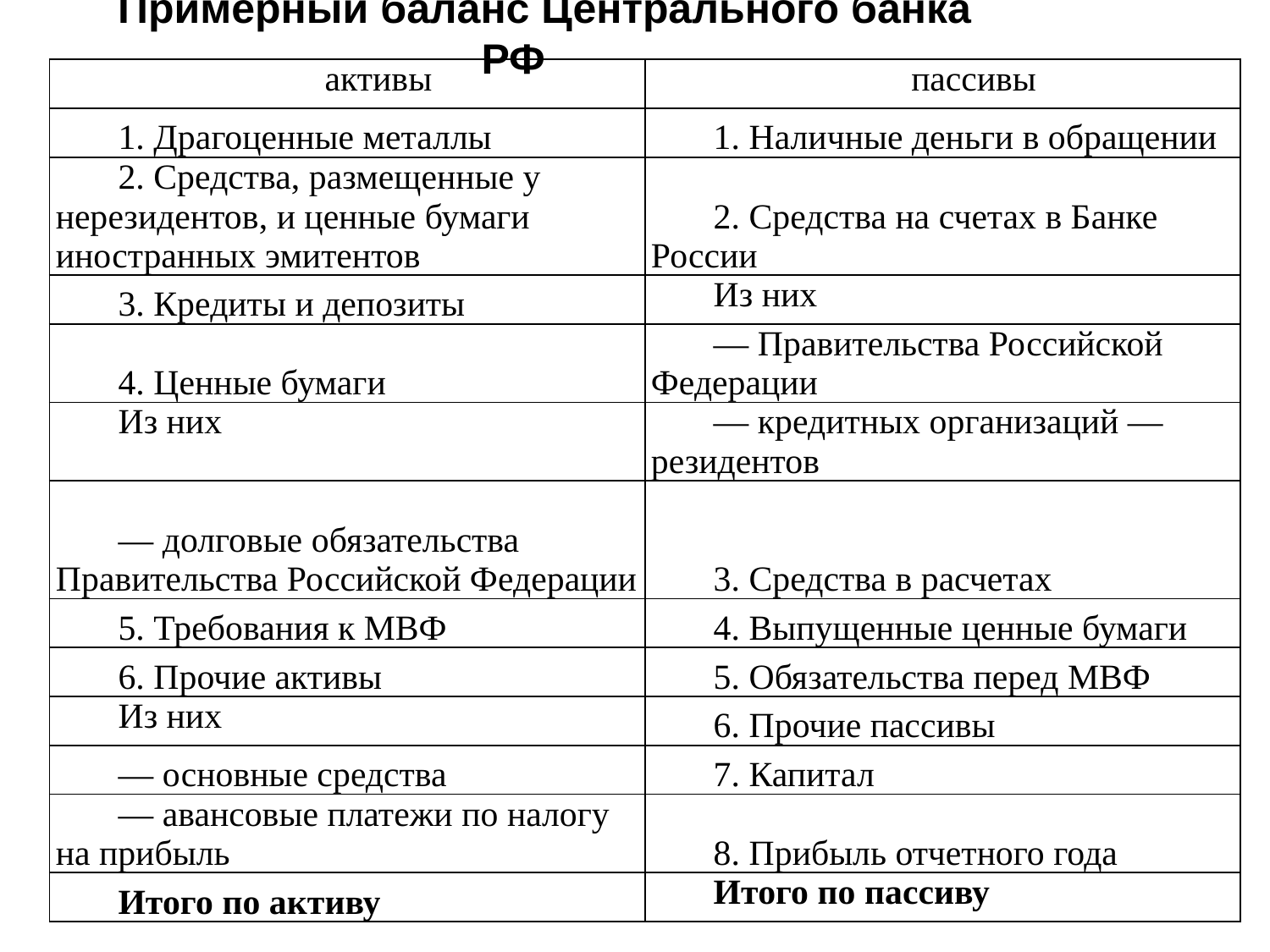

Примерный баланс Центрального банка РФ
| активы | пассивы |
| --- | --- |
| 1. Драгоценные металлы | 1. Наличные деньги в обращении |
| 2. Средства, размещенные у нерезидентов, и ценные бумаги иностранных эмитентов | 2. Средства на счетах в Банке России |
| 3. Кредиты и депозиты | Из них |
| 4. Ценные бумаги | — Правительства Российской Федерации |
| Из них | — кредитных организаций — резидентов |
| — долговые обязательства Правительства Российской Федерации | 3. Средства в расчетах |
| 5. Требования к МВФ | 4. Выпущенные ценные бумаги |
| 6. Прочие активы | 5. Обязательства перед МВФ |
| Из них | 6. Прочие пассивы |
| — основные средства | 7. Капитал |
| — авансовые платежи по налогу на прибыль | 8. Прибыль отчетного года |
| Итого по активу | Итого по пассиву |